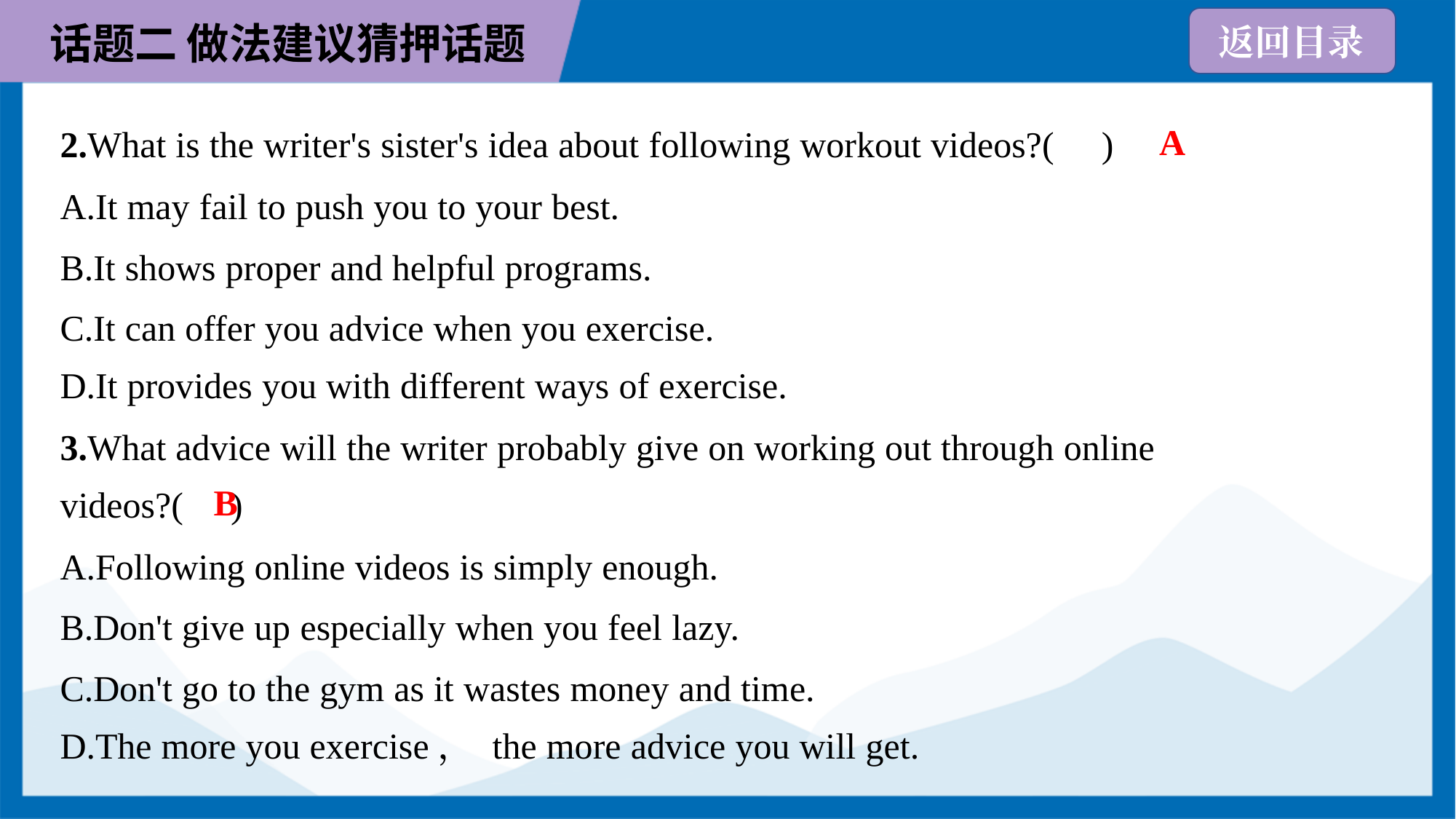

A
2.What is the writer's sister's idea about following workout videos?(     )
A.It may fail to push you to your best.
B.It shows proper and helpful programs.
C.It can offer you advice when you exercise.
D.It provides you with different ways of exercise.
3.What advice will the writer probably give on working out through online
videos?(     )
B
A.Following online videos is simply enough.
B.Don't give up especially when you feel lazy.
C.Don't go to the gym as it wastes money and time.
D.The more you exercise， the more advice you will get.